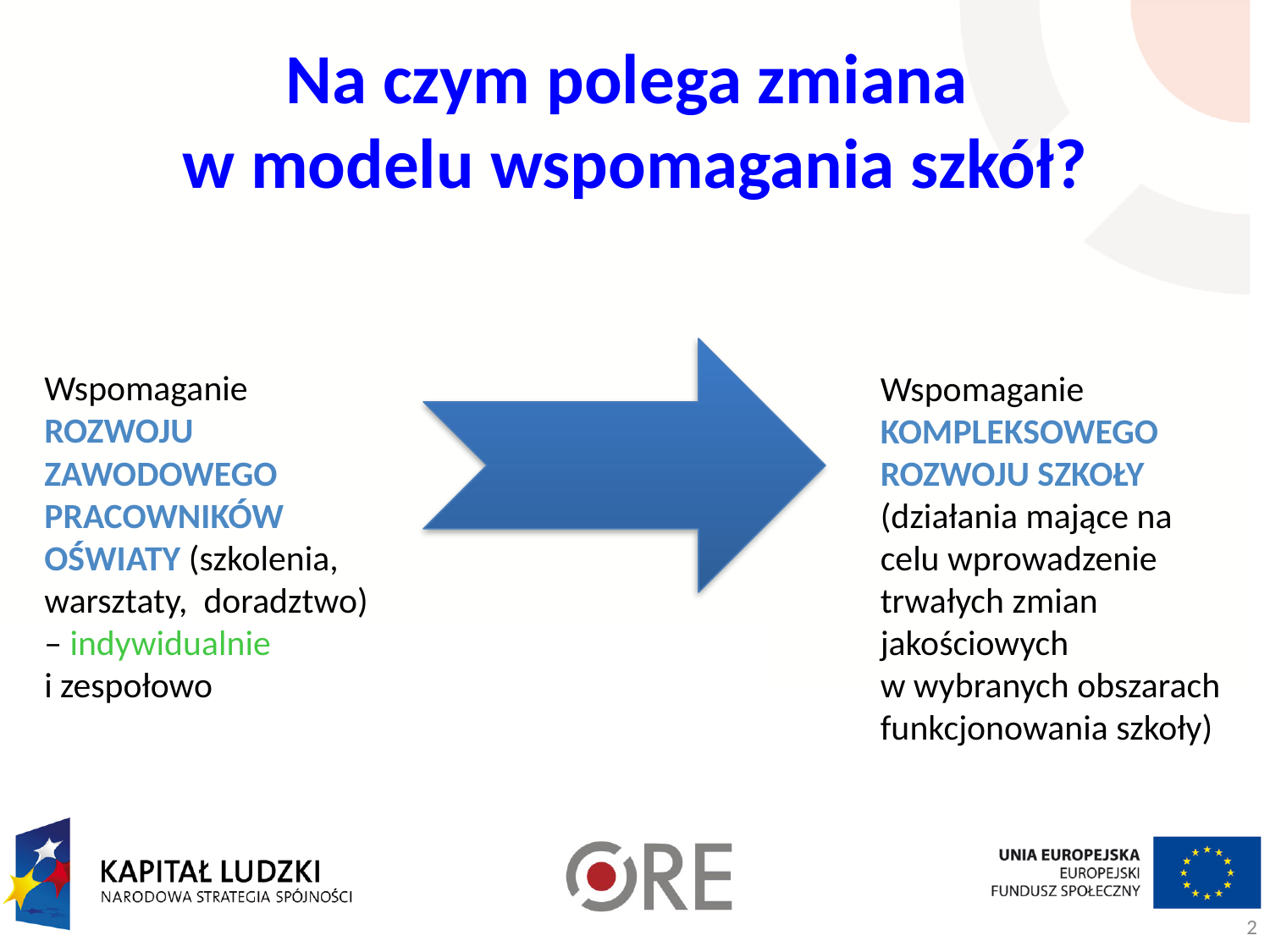

Na czym polega zmiana
w modelu wspomagania szkół?

Wspomaganie ROZWOJU ZAWODOWEGO PRACOWNIKÓW OŚWIATY (szkolenia, warsztaty,  doradztwo) – indywidualnie
i zespołowo
Wspomaganie KOMPLEKSOWEGO ROZWOJU SZKOŁY (działania mające na celu wprowadzenie trwałych zmian jakościowych
w wybranych obszarach funkcjonowania szkoły)
2